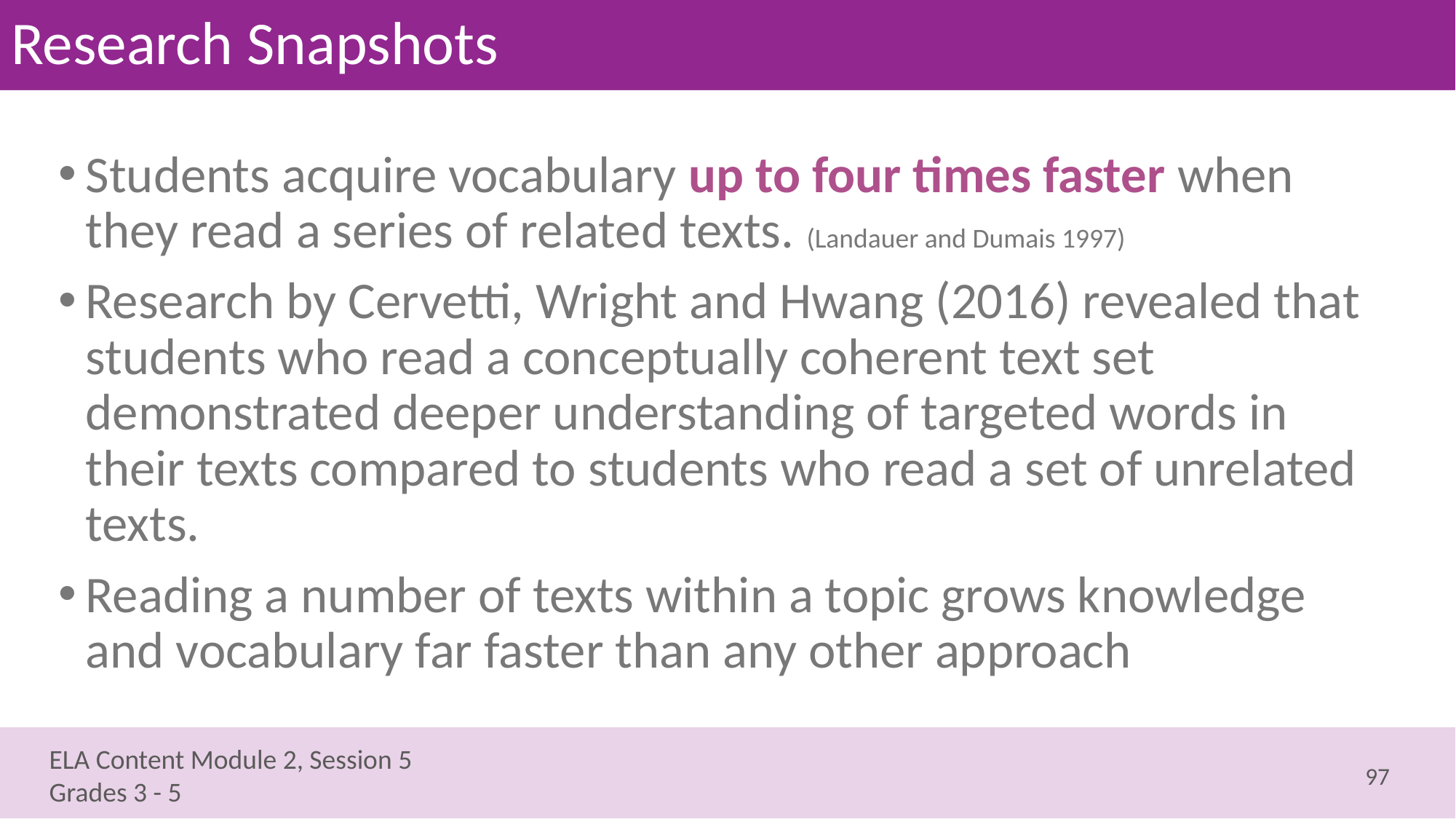

# Research Snapshots
Students acquire vocabulary up to four times faster when they read a series of related texts. (Landauer and Dumais 1997)
Research by Cervetti, Wright and Hwang (2016) revealed that students who read a conceptually coherent text set demonstrated deeper understanding of targeted words in their texts compared to students who read a set of unrelated texts.
Reading a number of texts within a topic grows knowledge and vocabulary far faster than any other approach
97